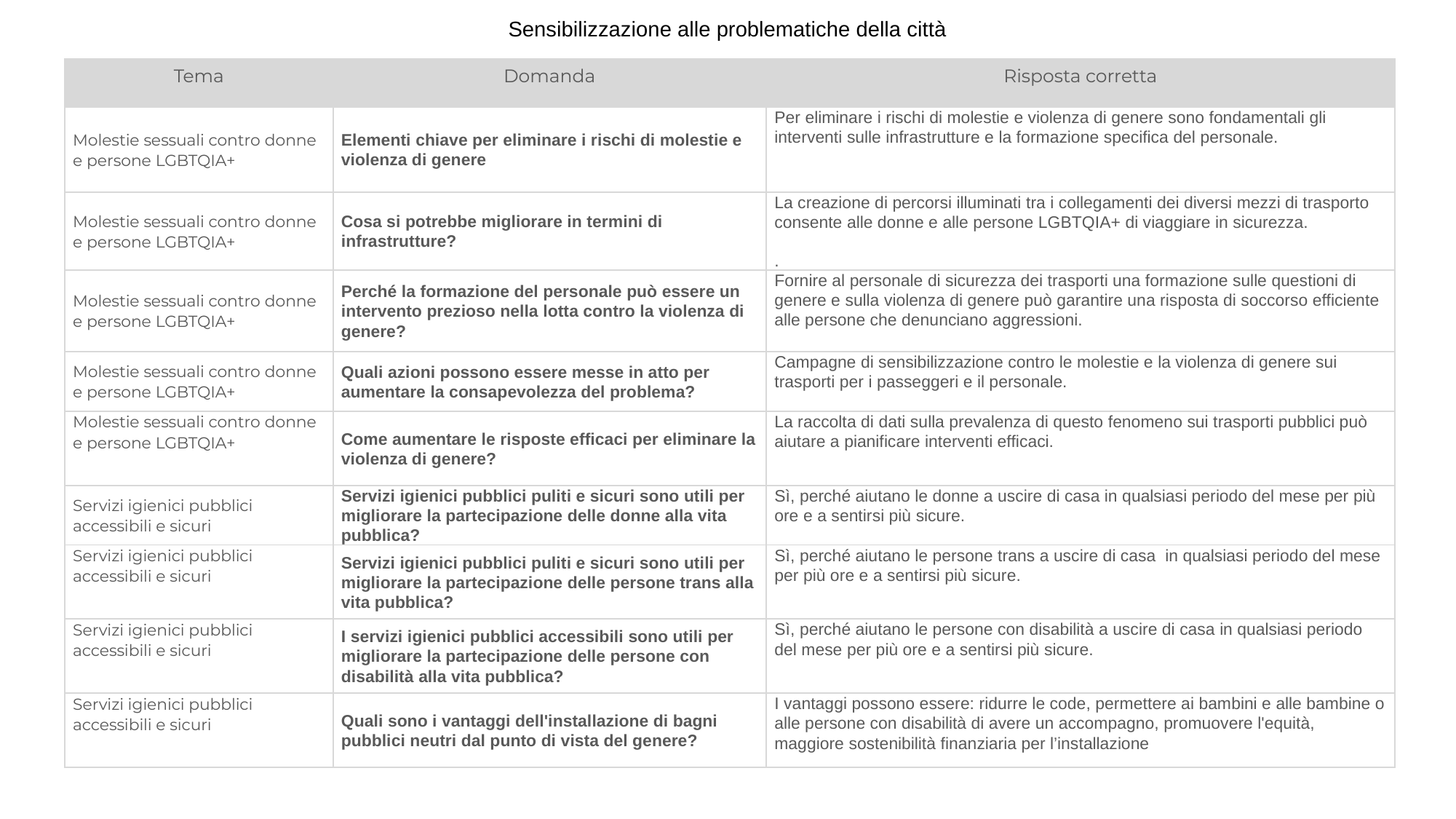

Sensibilizzazione alle problematiche della città
| Tema | Domanda | Risposta corretta |
| --- | --- | --- |
| Molestie sessuali contro donne e persone LGBTQIA+ | Elementi chiave per eliminare i rischi di molestie e violenza di genere | Per eliminare i rischi di molestie e violenza di genere sono fondamentali gli interventi sulle infrastrutture e la formazione specifica del personale. |
| Molestie sessuali contro donne e persone LGBTQIA+ | Cosa si potrebbe migliorare in termini di infrastrutture? | La creazione di percorsi illuminati tra i collegamenti dei diversi mezzi di trasporto consente alle donne e alle persone LGBTQIA+ di viaggiare in sicurezza. . |
| Molestie sessuali contro donne e persone LGBTQIA+ | Perché la formazione del personale può essere un intervento prezioso nella lotta contro la violenza di genere? | Fornire al personale di sicurezza dei trasporti una formazione sulle questioni di genere e sulla violenza di genere può garantire una risposta di soccorso efficiente alle persone che denunciano aggressioni. |
| Molestie sessuali contro donne e persone LGBTQIA+ | Quali azioni possono essere messe in atto per aumentare la consapevolezza del problema? | Campagne di sensibilizzazione contro le molestie e la violenza di genere sui trasporti per i passeggeri e il personale. |
| Molestie sessuali contro donne e persone LGBTQIA+ | Come aumentare le risposte efficaci per eliminare la violenza di genere? | La raccolta di dati sulla prevalenza di questo fenomeno sui trasporti pubblici può aiutare a pianificare interventi efficaci. |
| Servizi igienici pubblici accessibili e sicuri | Servizi igienici pubblici puliti e sicuri sono utili per migliorare la partecipazione delle donne alla vita pubblica? | Sì, perché aiutano le donne a uscire di casa in qualsiasi periodo del mese per più ore e a sentirsi più sicure. |
| Servizi igienici pubblici accessibili e sicuri | Servizi igienici pubblici puliti e sicuri sono utili per migliorare la partecipazione delle persone trans alla vita pubblica? | Sì, perché aiutano le persone trans a uscire di casa in qualsiasi periodo del mese per più ore e a sentirsi più sicure. |
| Servizi igienici pubblici accessibili e sicuri | I servizi igienici pubblici accessibili sono utili per migliorare la partecipazione delle persone con disabilità alla vita pubblica? | Sì, perché aiutano le persone con disabilità a uscire di casa in qualsiasi periodo del mese per più ore e a sentirsi più sicure. |
| Servizi igienici pubblici accessibili e sicuri | Quali sono i vantaggi dell'installazione di bagni pubblici neutri dal punto di vista del genere? | I vantaggi possono essere: ridurre le code, permettere ai bambini e alle bambine o alle persone con disabilità di avere un accompagno, promuovere l'equità, maggiore sostenibilità finanziaria per l’installazione |